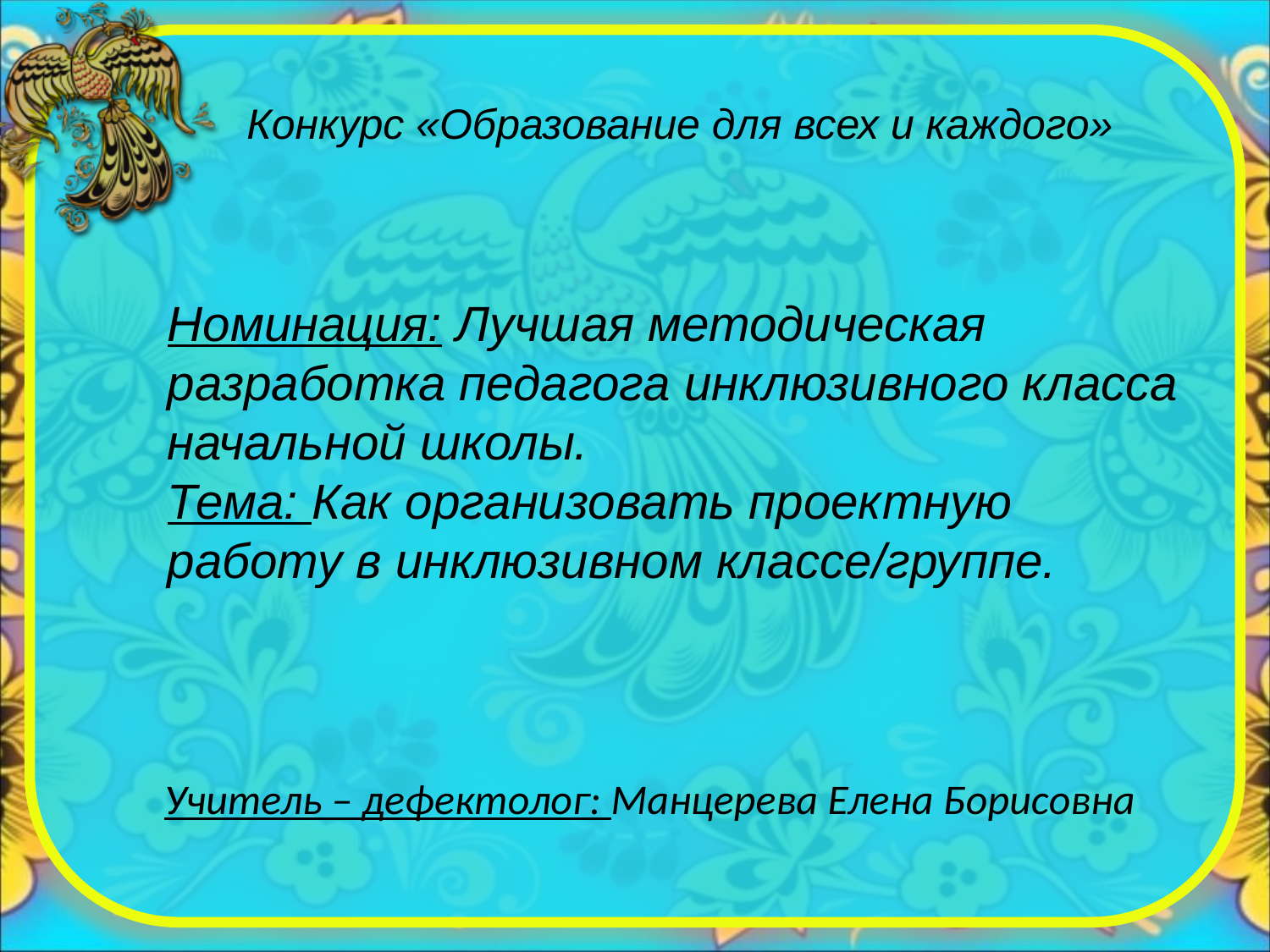

Конкурс «Образование для всех и каждого»
Номинация: Лучшая методическая разработка педагога инклюзивного класса начальной школы.
Тема: Как организовать проектную работу в инклюзивном классе/группе.
Учитель – дефектолог: Манцерева Елена Борисовна